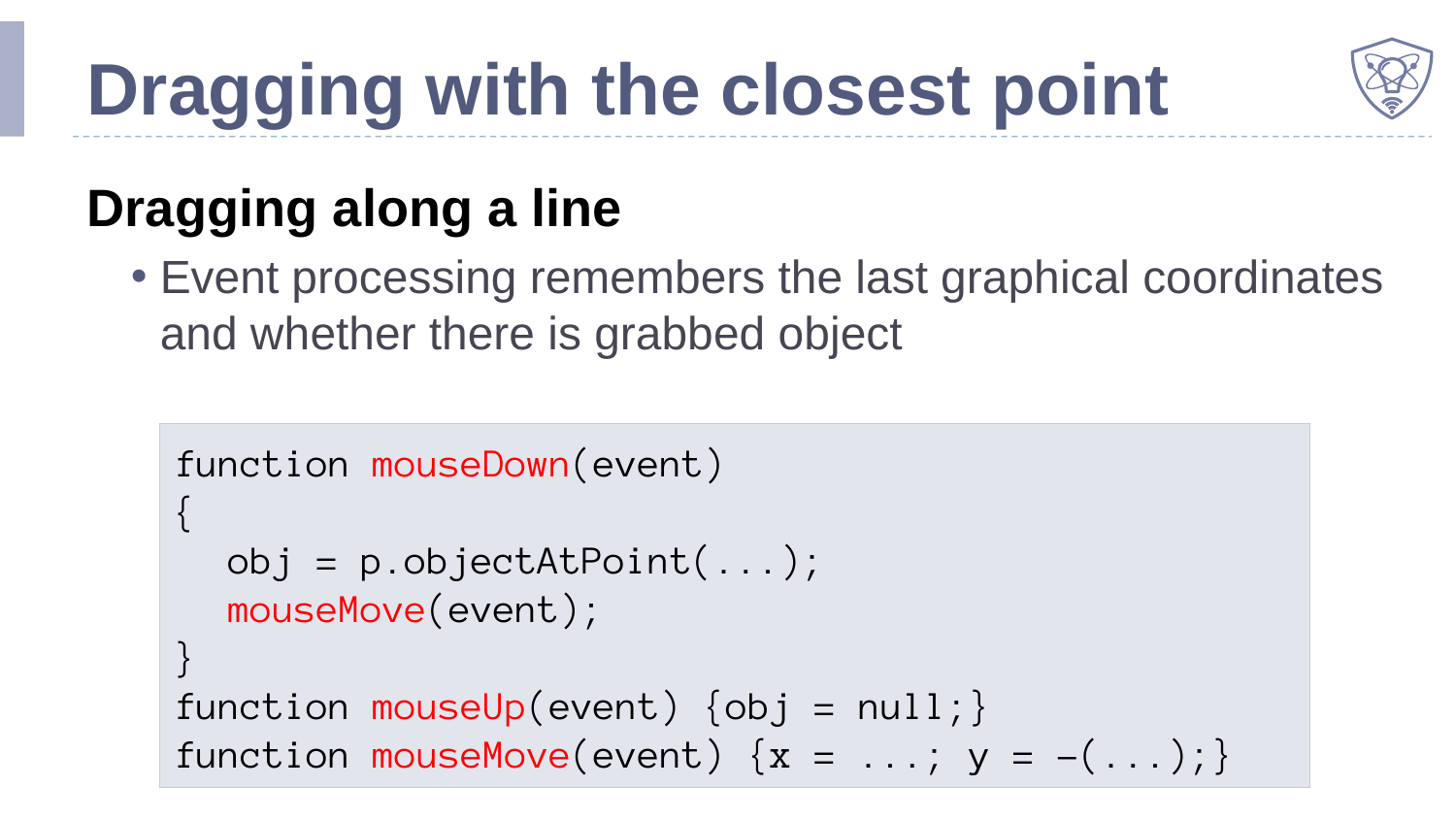

# Dragging with the closest point
Dragging along a line
Event processing remembers the last graphical coordinates and whether there is grabbed object
function mouseDown(event)
{
	obj = p.objectAtPoint(...);
	mouseMove(event);
}
function mouseUp(event) {obj = null;}
function mouseMove(event) {x = ...; y = -(...);}